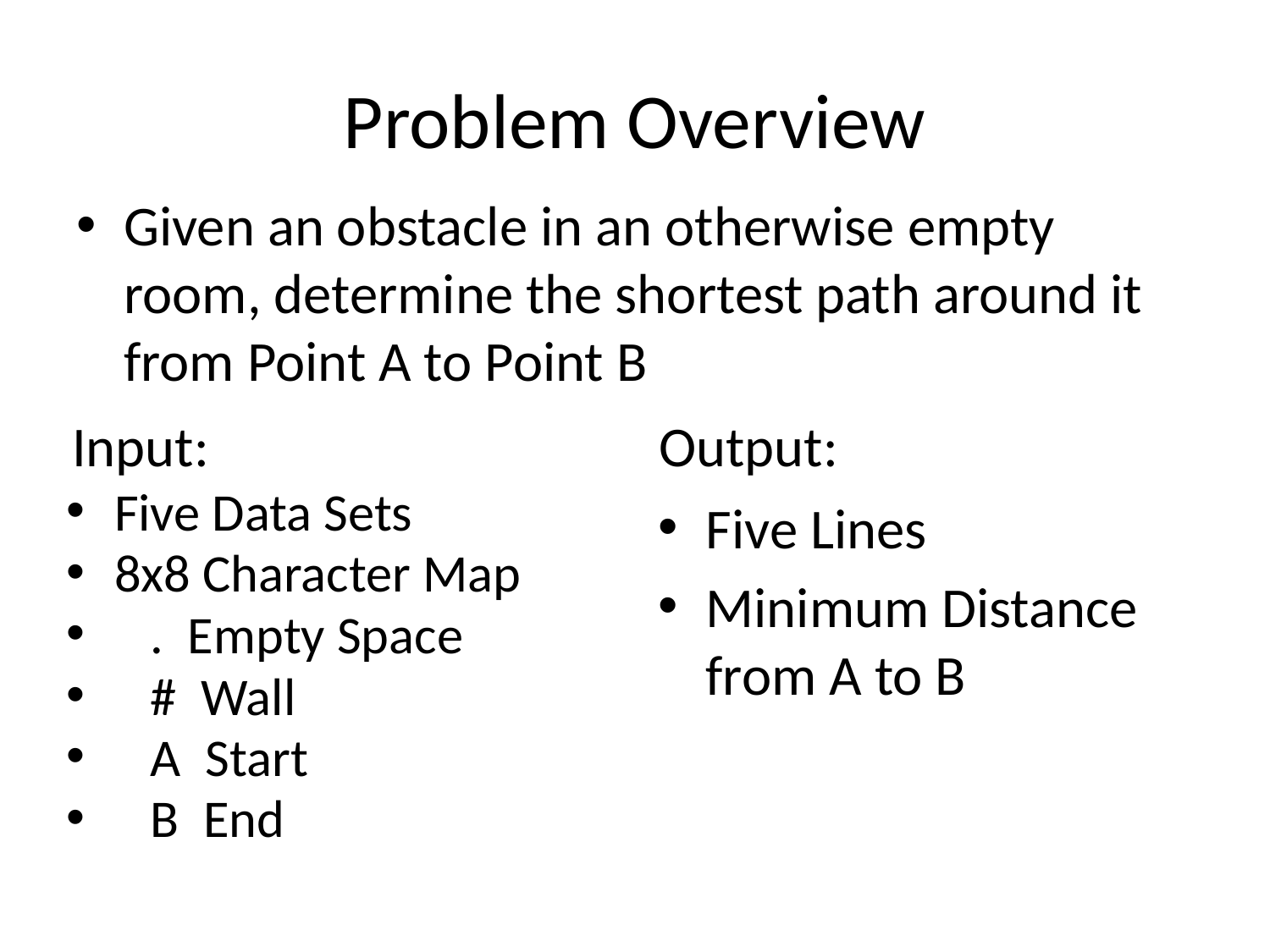

# Problem Overview
Given an obstacle in an otherwise empty room, determine the shortest path around it from Point A to Point B

Input:
Output:
Five Data Sets
8x8 Character Map
   .  Empty Space
   #  Wall
   A  Start
   B  End
Five Lines
Minimum Distance from A to B

2015/1/16